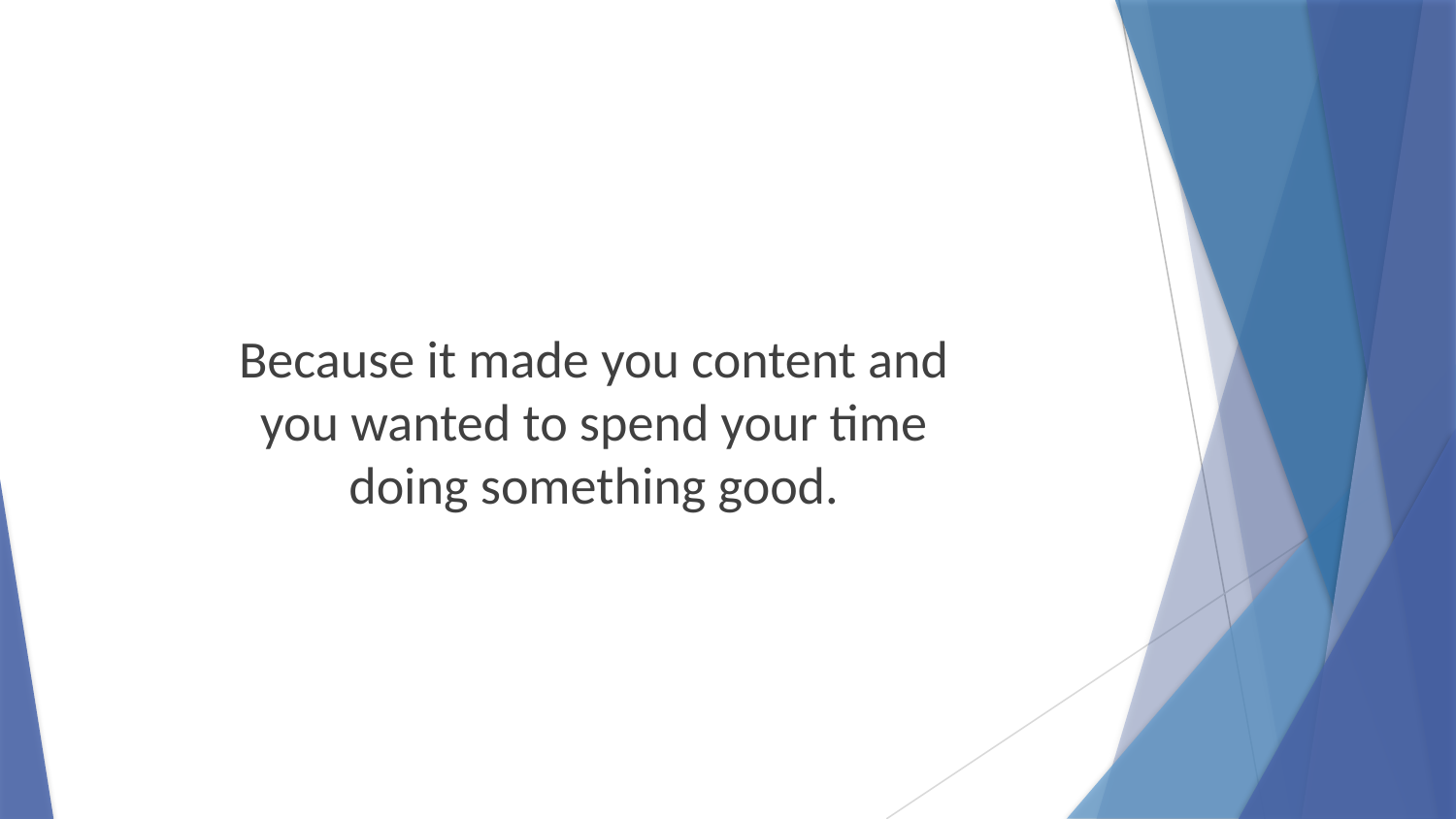

Because it made you content and
you wanted to spend your time
doing something good.